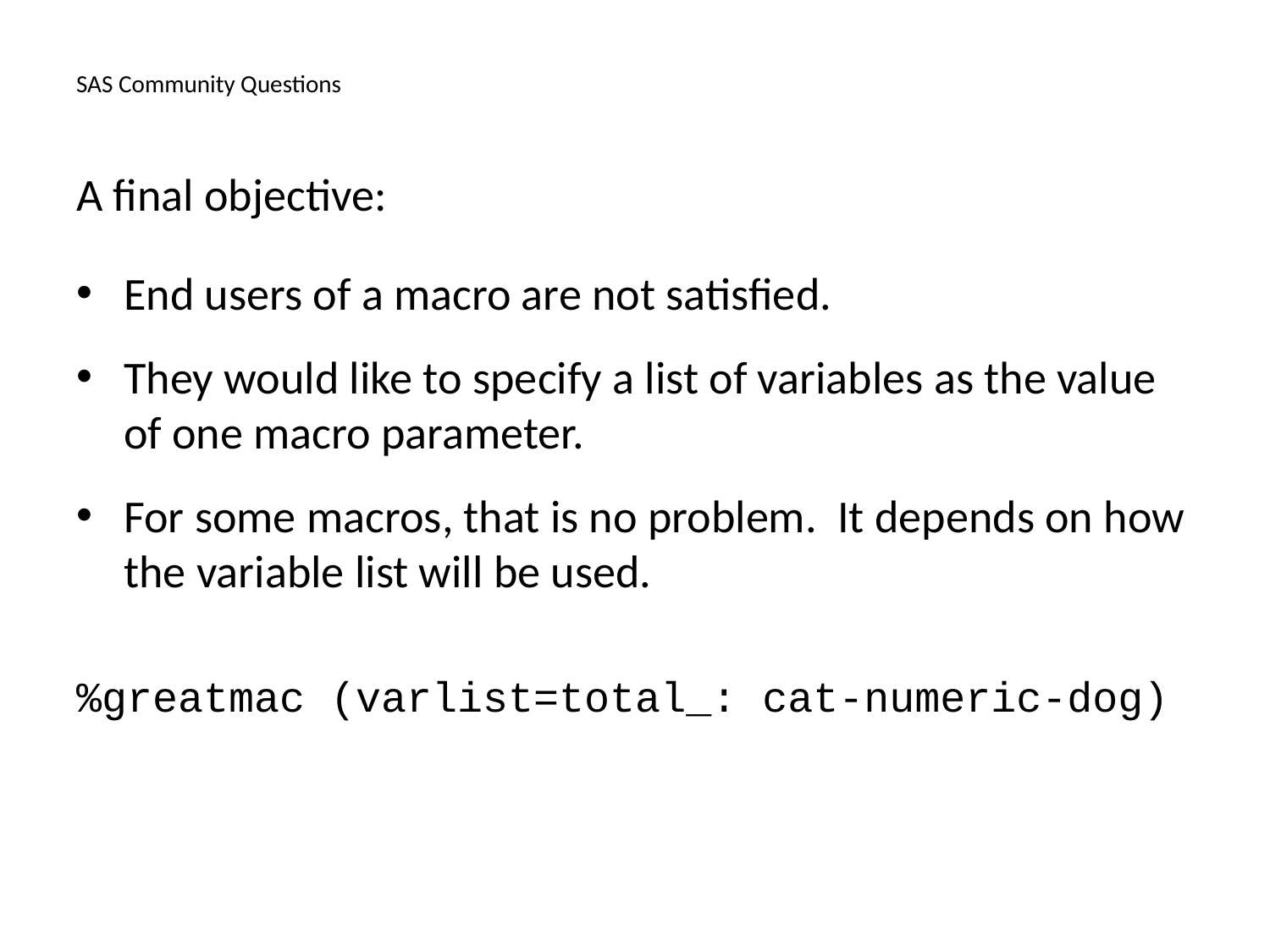

# SAS Community Questions
A final objective:

End users of a macro are not satisfied.

They would like to specify a list of variables as the value of one macro parameter.

For some macros, that is no problem.  It depends on how the variable list will be used.

%greatmac (varlist=total_: cat-numeric-dog)